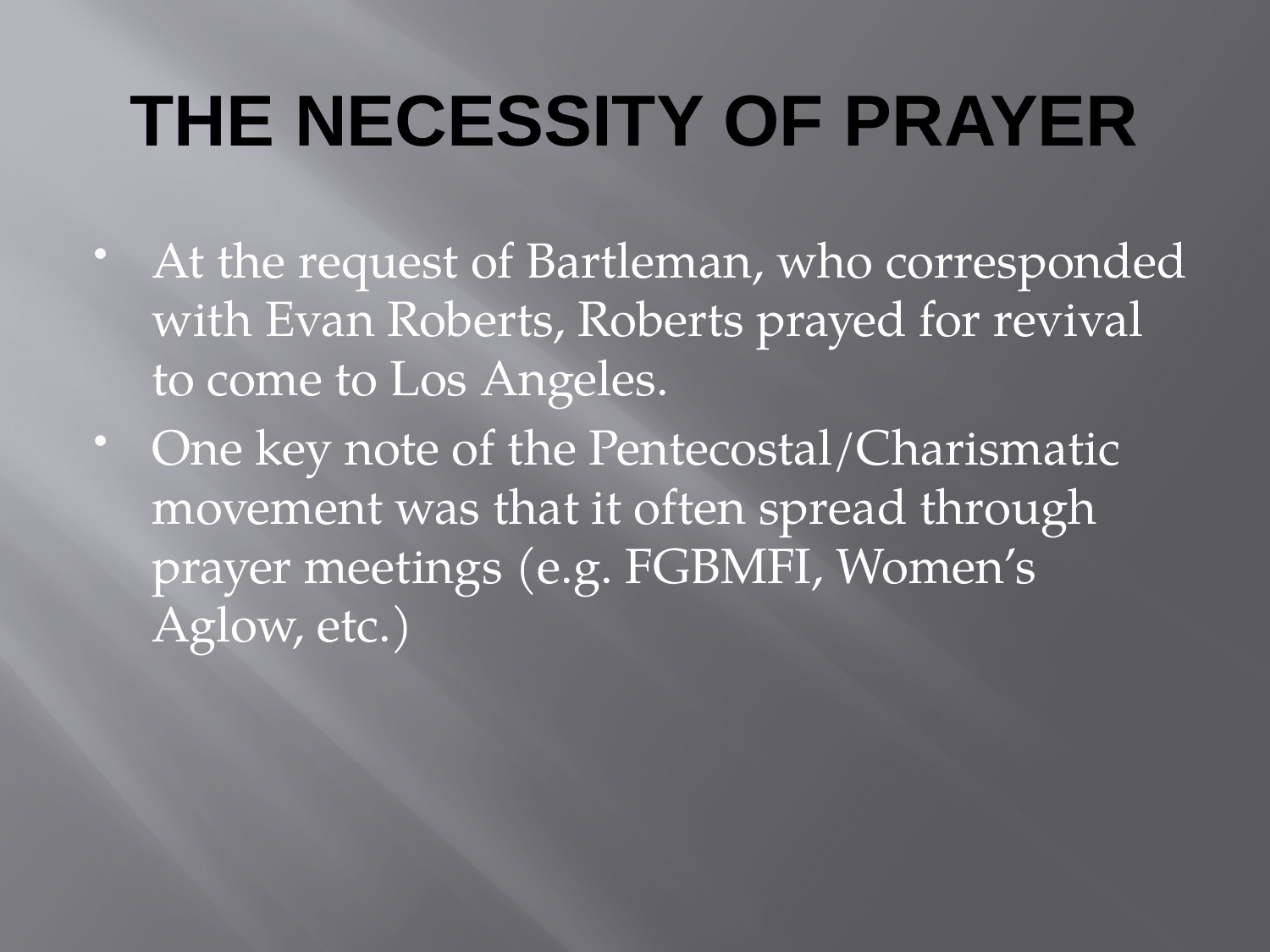

# The Necessity of Prayer
At the request of Bartleman, who corresponded with Evan Roberts, Roberts prayed for revival to come to Los Angeles.
One key note of the Pentecostal/Charismatic movement was that it often spread through prayer meetings (e.g. FGBMFI, Women’s Aglow, etc.)